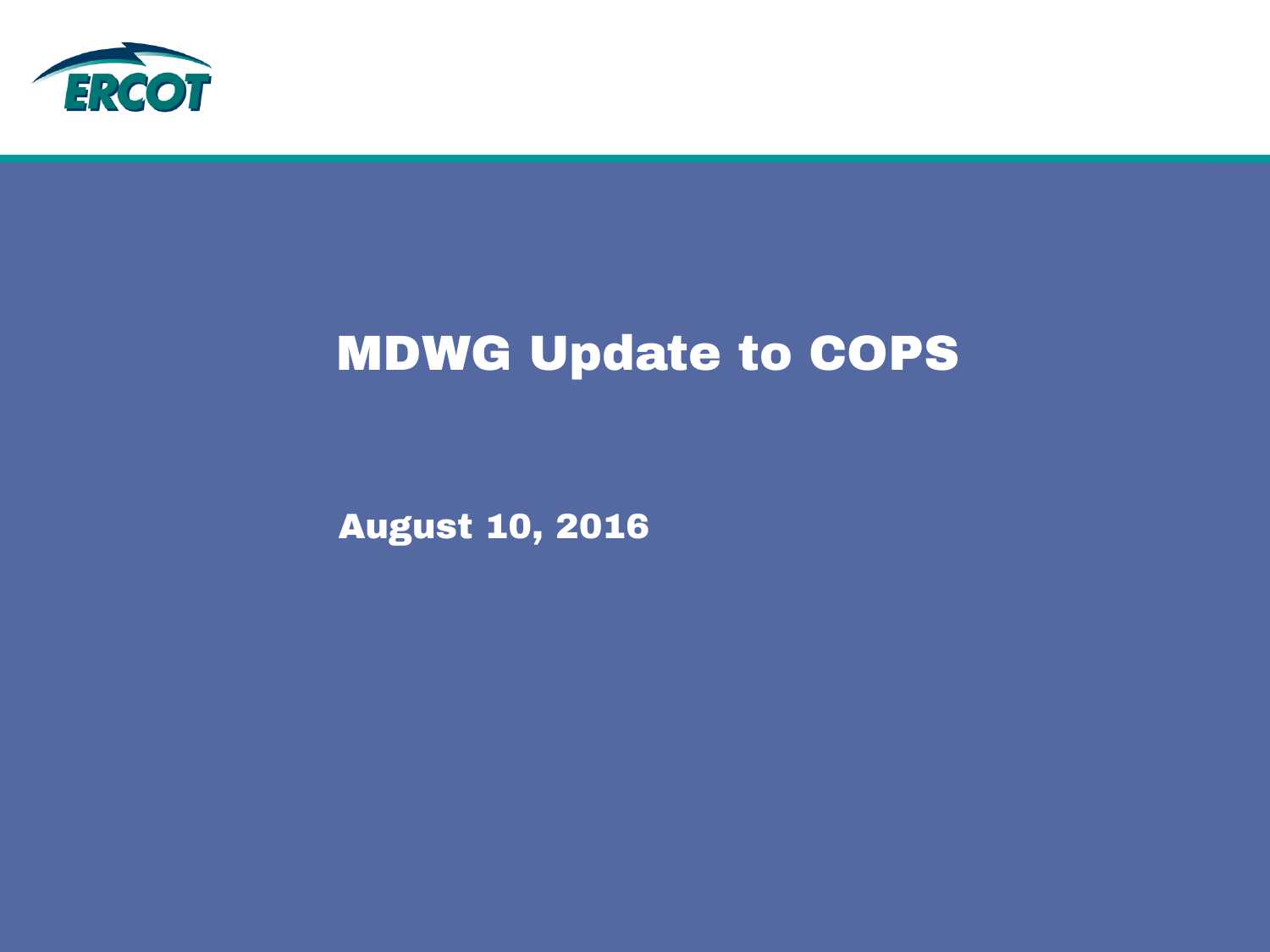

# MDWG Update to COPS
August 10, 2016